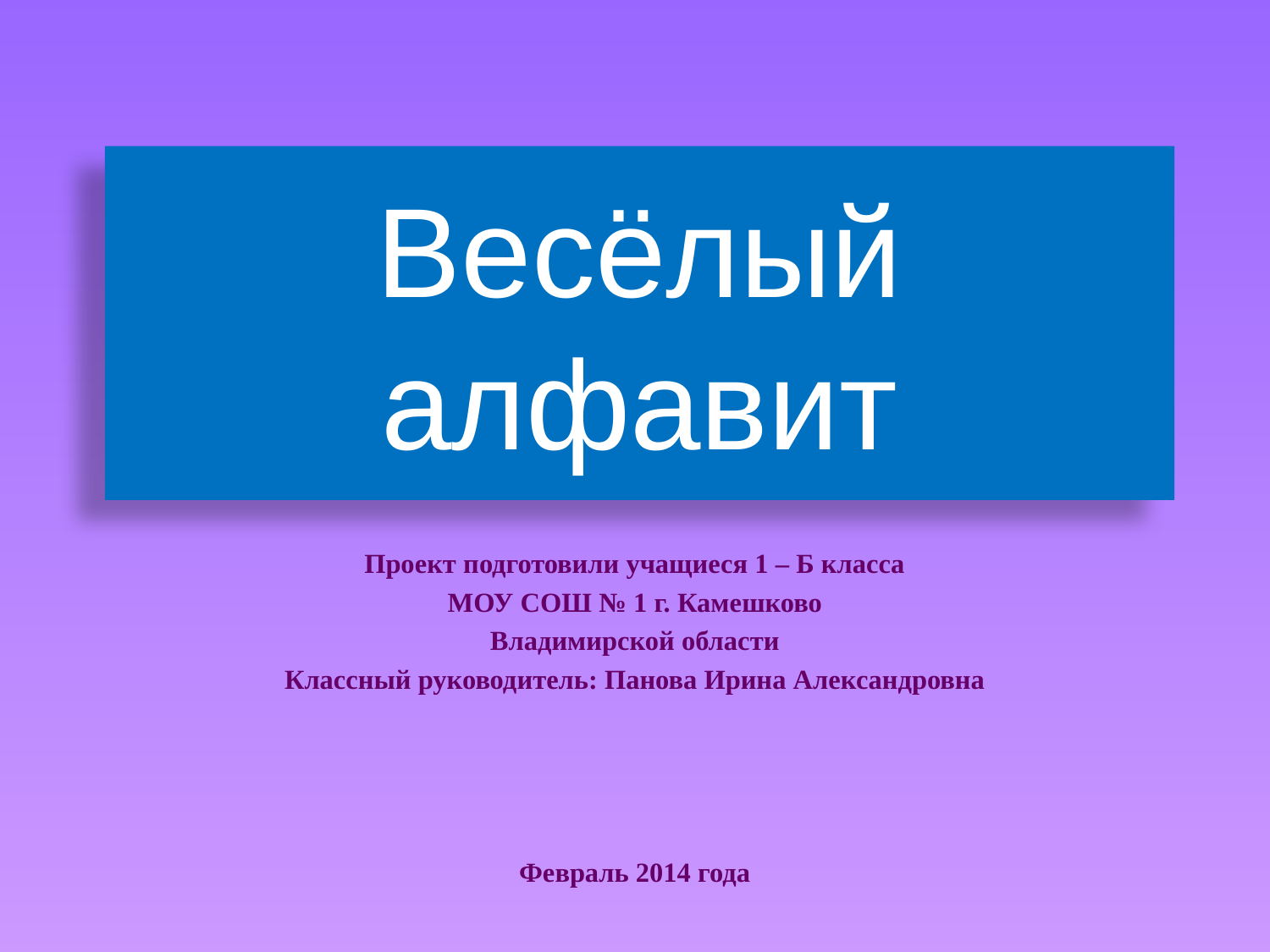

# Весёлый алфавит
Проект подготовили учащиеся 1 – Б класса
МОУ СОШ № 1 г. Камешково
Владимирской области
Классный руководитель: Панова Ирина Александровна

Февраль 2014 года